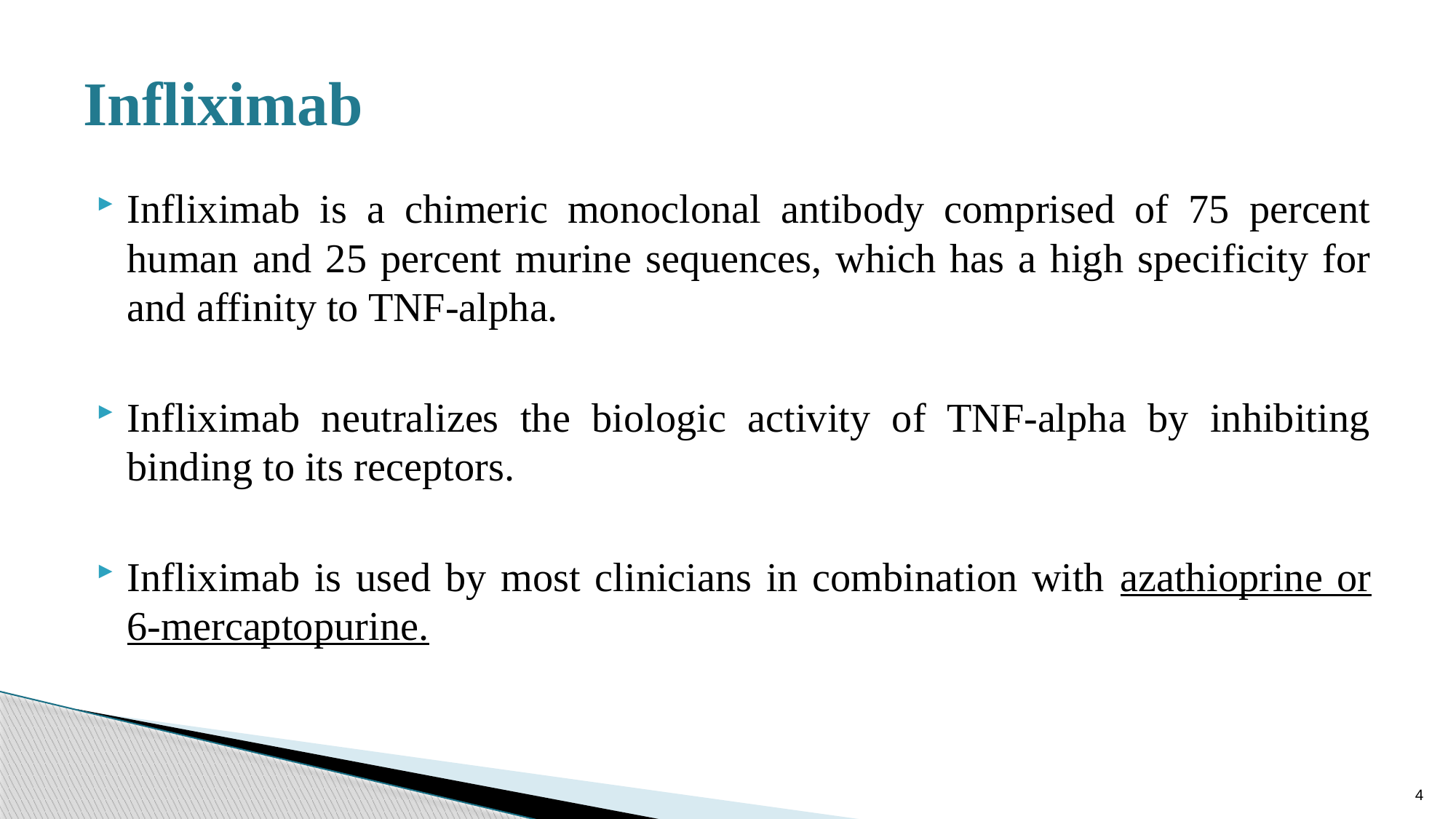

# Infliximab
Infliximab is a chimeric monoclonal antibody comprised of 75 percent human and 25 percent murine sequences, which has a high specificity for and affinity to TNF-alpha.

Infliximab neutralizes the biologic activity of TNF-alpha by inhibiting binding to its receptors.

Infliximab is used by most clinicians in combination with azathioprine or 6-mercaptopurine.
4